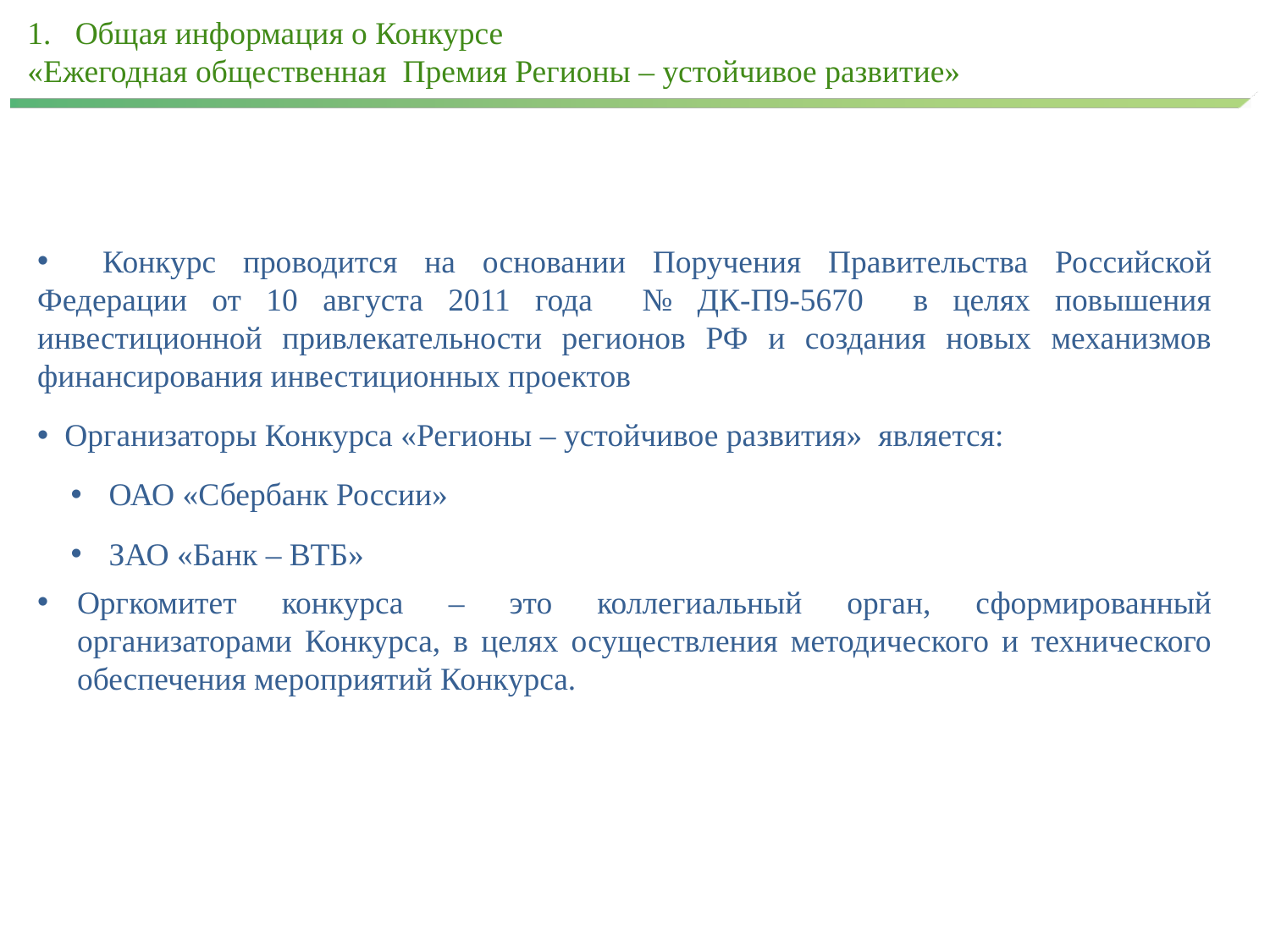

Общая информация о Конкурсе
«Ежегодная общественная  Премия Регионы – устойчивое развитие»
  Конкурс проводится на основании Поручения Правительства Российской Федерации от 10 августа 2011 года  № ДК-П9-5670  в целях повышения инвестиционной привлекательности регионов РФ и создания новых механизмов финансирования инвестиционных проектов
  Организаторы Конкурса «Регионы – устойчивое развития»  является:
 ОАО «Сбербанк России»
 ЗАО «Банк – ВТБ»
Оргкомитет конкурса – это коллегиальный орган, сформированный организаторами Конкурса, в целях осуществления методического и технического обеспечения мероприятий Конкурса.